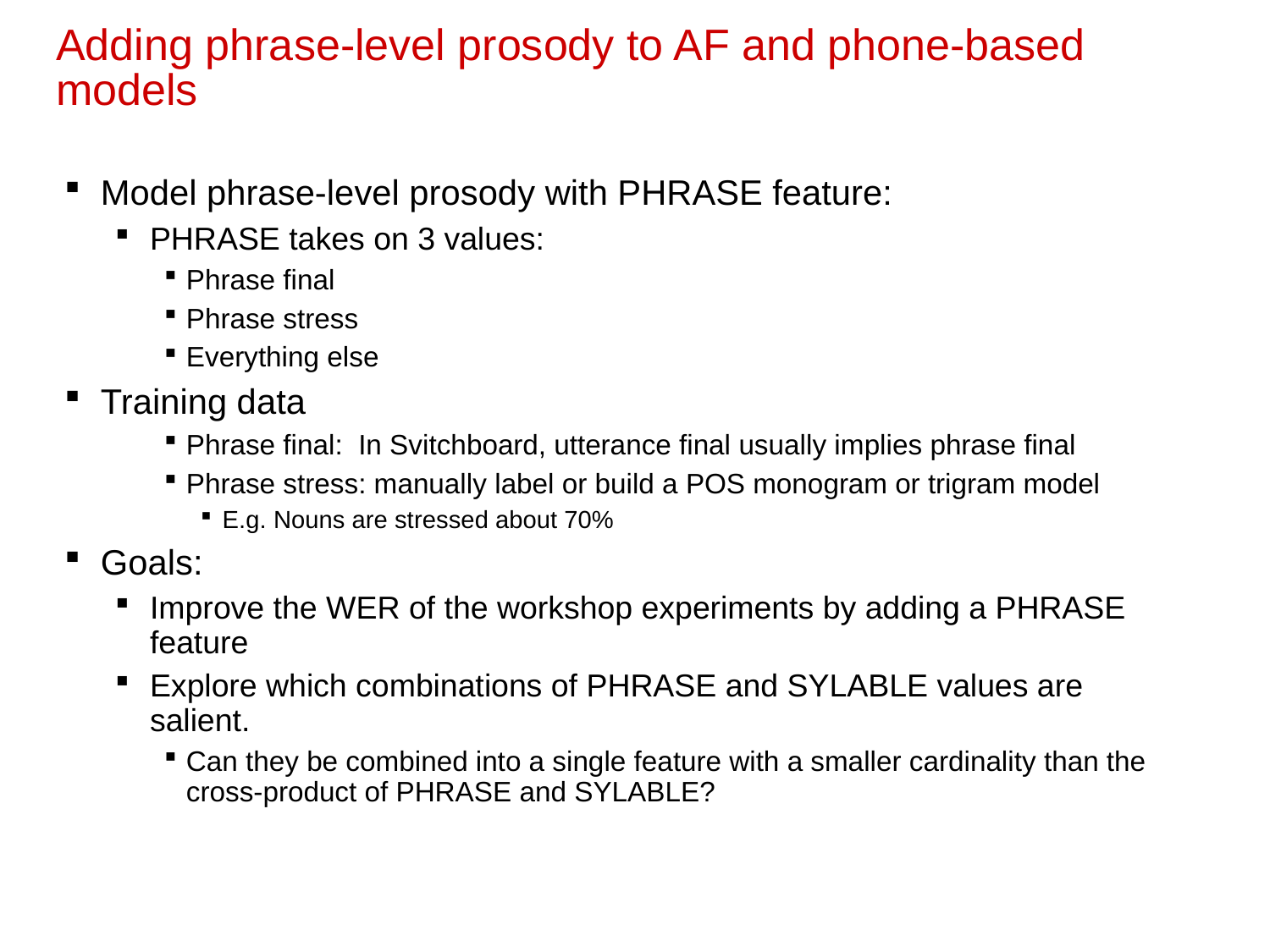

# Adding phrase-level prosody to AF and phone-based models
Model phrase-level prosody with PHRASE feature:
PHRASE takes on 3 values:
Phrase final
Phrase stress
Everything else
Training data
Phrase final:  In Svitchboard, utterance final usually implies phrase final
Phrase stress: manually label or build a POS monogram or trigram model
E.g. Nouns are stressed about 70%
Goals:
Improve the WER of the workshop experiments by adding a PHRASE feature
Explore which combinations of PHRASE and SYLABLE values are salient.
Can they be combined into a single feature with a smaller cardinality than the cross-product of PHRASE and SYLABLE?